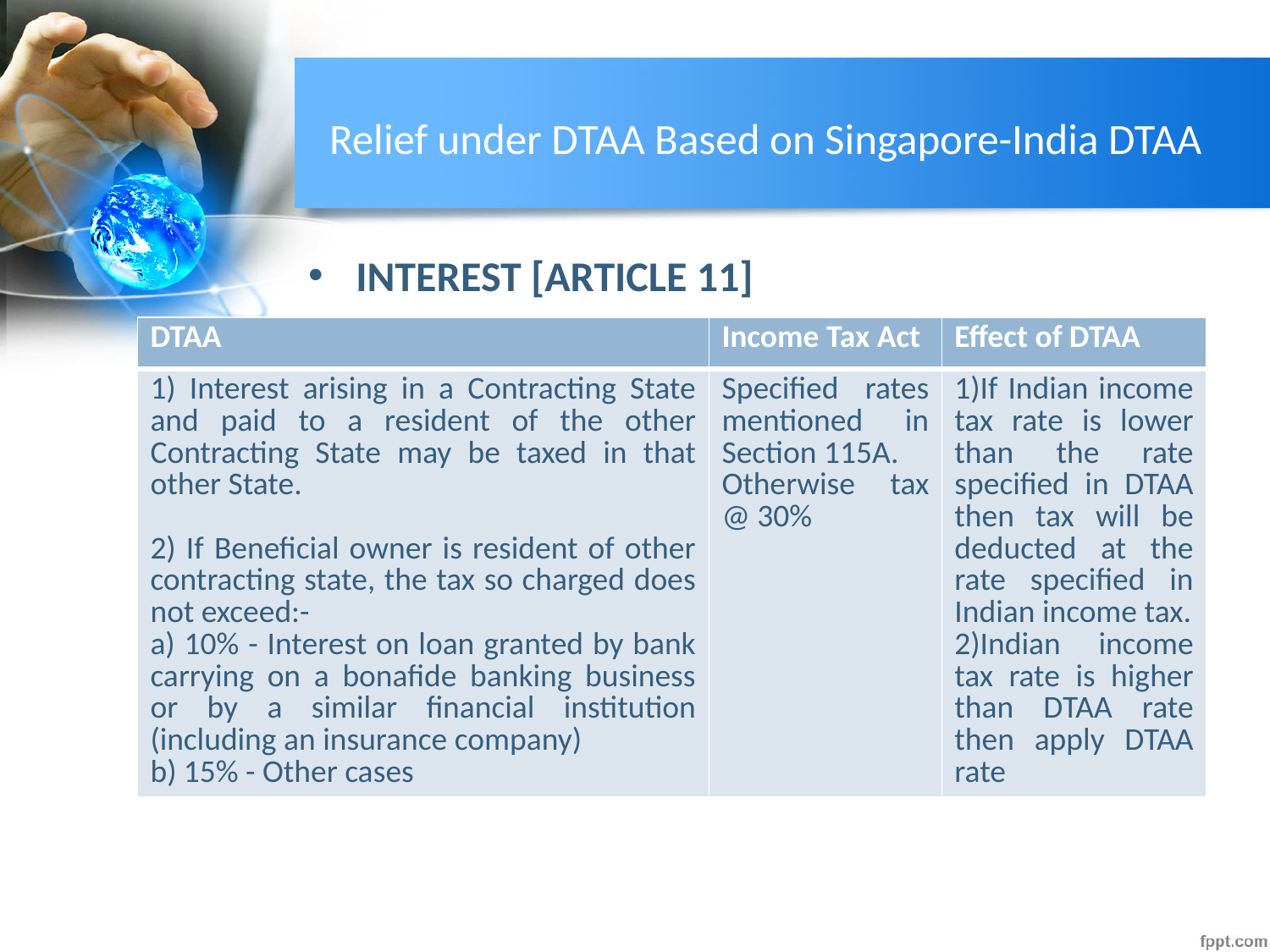

# Relief under DTAA Based on Singapore-India DTAA
INTEREST [ARTICLE 11]

| DTAA | Income Tax Act | Effect of DTAA |
| --- | --- | --- |
| 1) Interest arising in a Contracting State and paid to a resident of the other Contracting State may be taxed in that other State.   2) If Beneficial owner is resident of other contracting state, the tax so charged does not exceed:- a) 10% - Interest on loan granted by bank carrying on a bonafide banking business or by a similar financial institution (including an insurance company) b) 15% - Other cases | Specified rates mentioned in Section 115A. Otherwise tax @ 30% | If Indian income tax rate is lower than the rate specified in DTAA then tax will be deducted at the rate specified in Indian income tax. Indian income tax rate is higher than DTAA rate then apply DTAA rate |